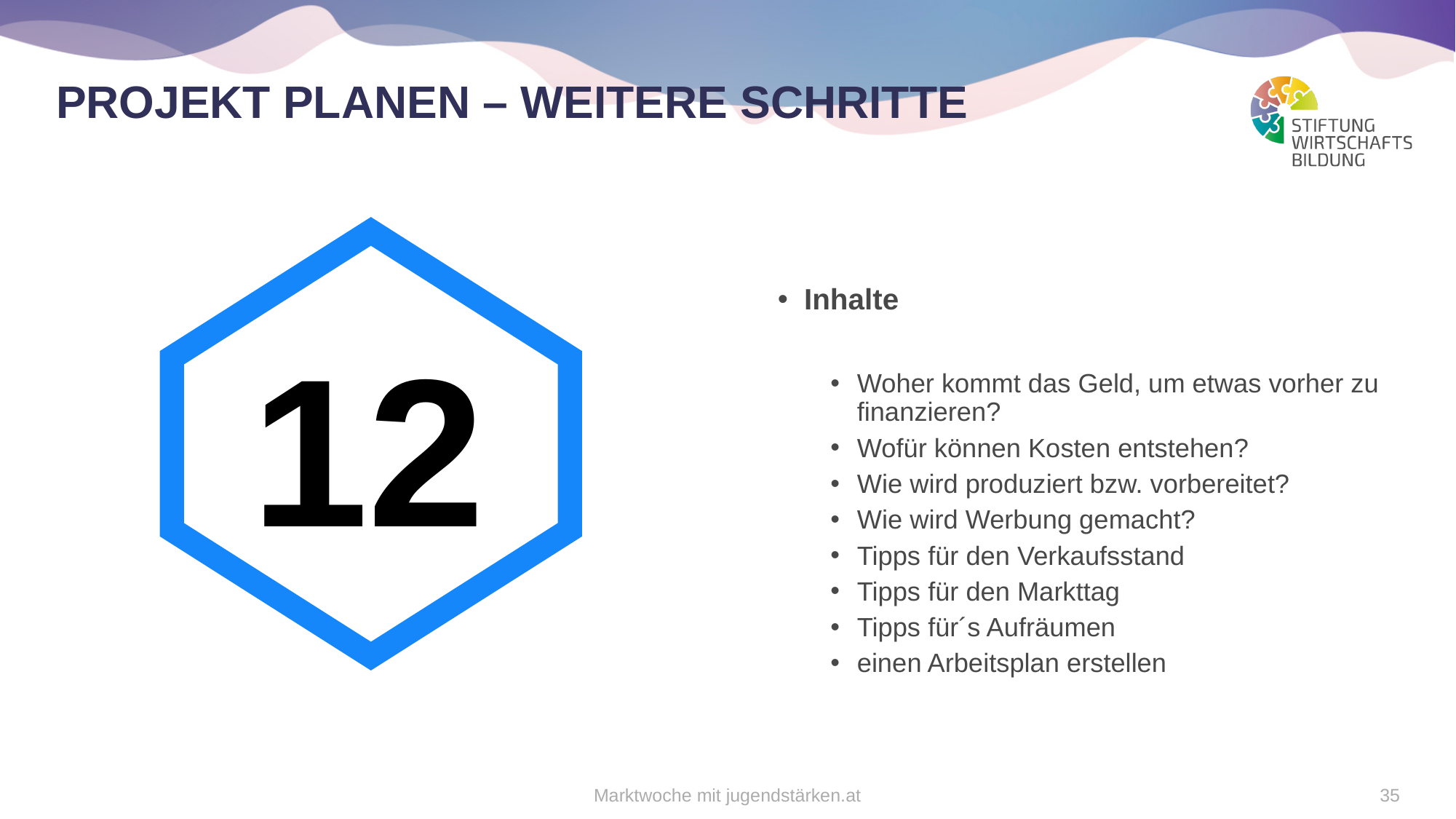

# Projekt planen – weitere schritte

12
Inhalte

Woher kommt das Geld, um etwas vorher zu finanzieren?
Wofür können Kosten entstehen?
Wie wird produziert bzw. vorbereitet?
Wie wird Werbung gemacht?
Tipps für den Verkaufsstand
Tipps für den Markttag
Tipps für´s Aufräumen
einen Arbeitsplan erstellen
Marktwoche mit jugendstärken.at
35